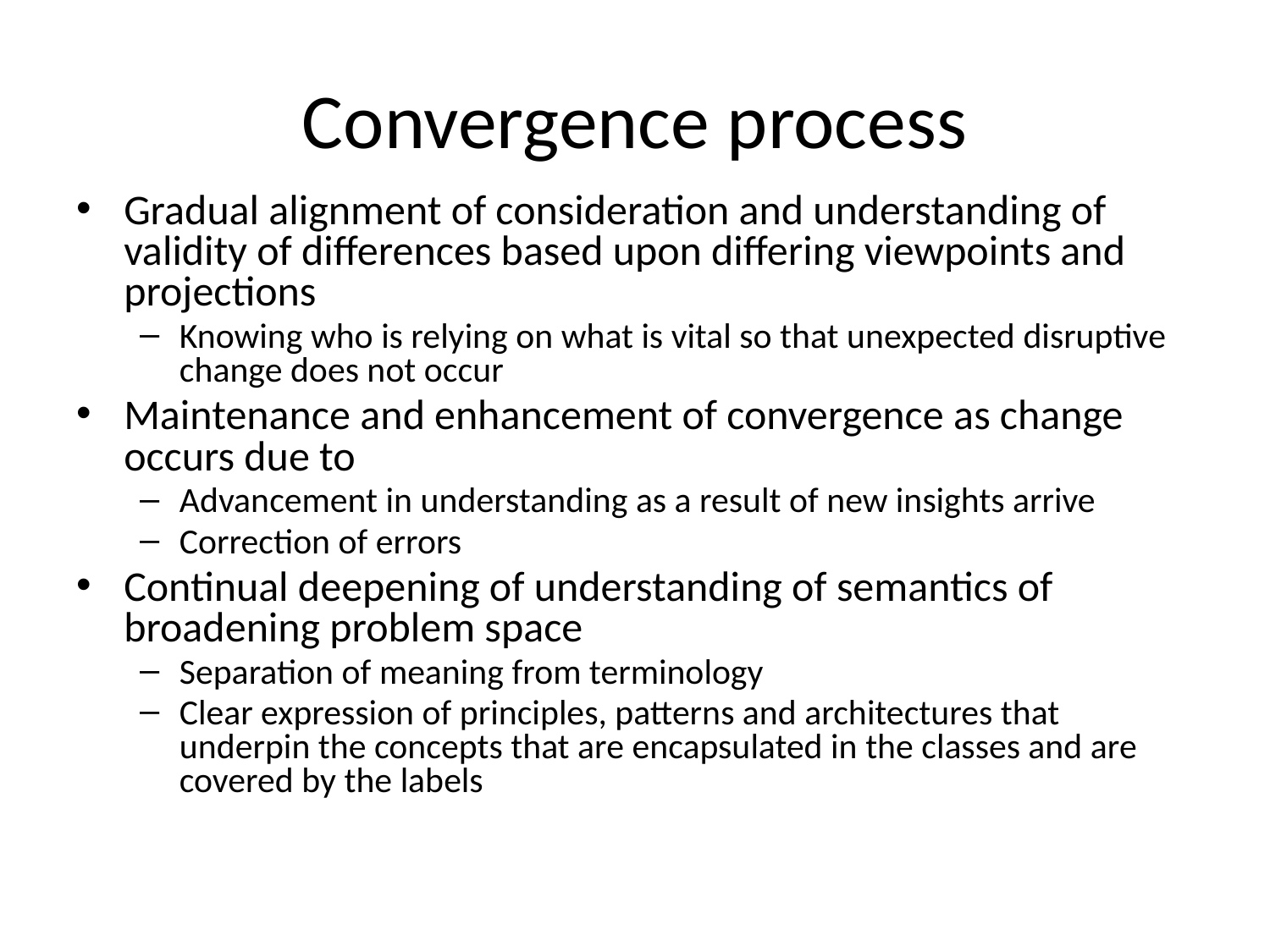

# Convergence process
Gradual alignment of consideration and understanding of validity of differences based upon differing viewpoints and projections
Knowing who is relying on what is vital so that unexpected disruptive change does not occur
Maintenance and enhancement of convergence as change occurs due to
Advancement in understanding as a result of new insights arrive
Correction of errors
Continual deepening of understanding of semantics of broadening problem space
Separation of meaning from terminology
Clear expression of principles, patterns and architectures that underpin the concepts that are encapsulated in the classes and are covered by the labels